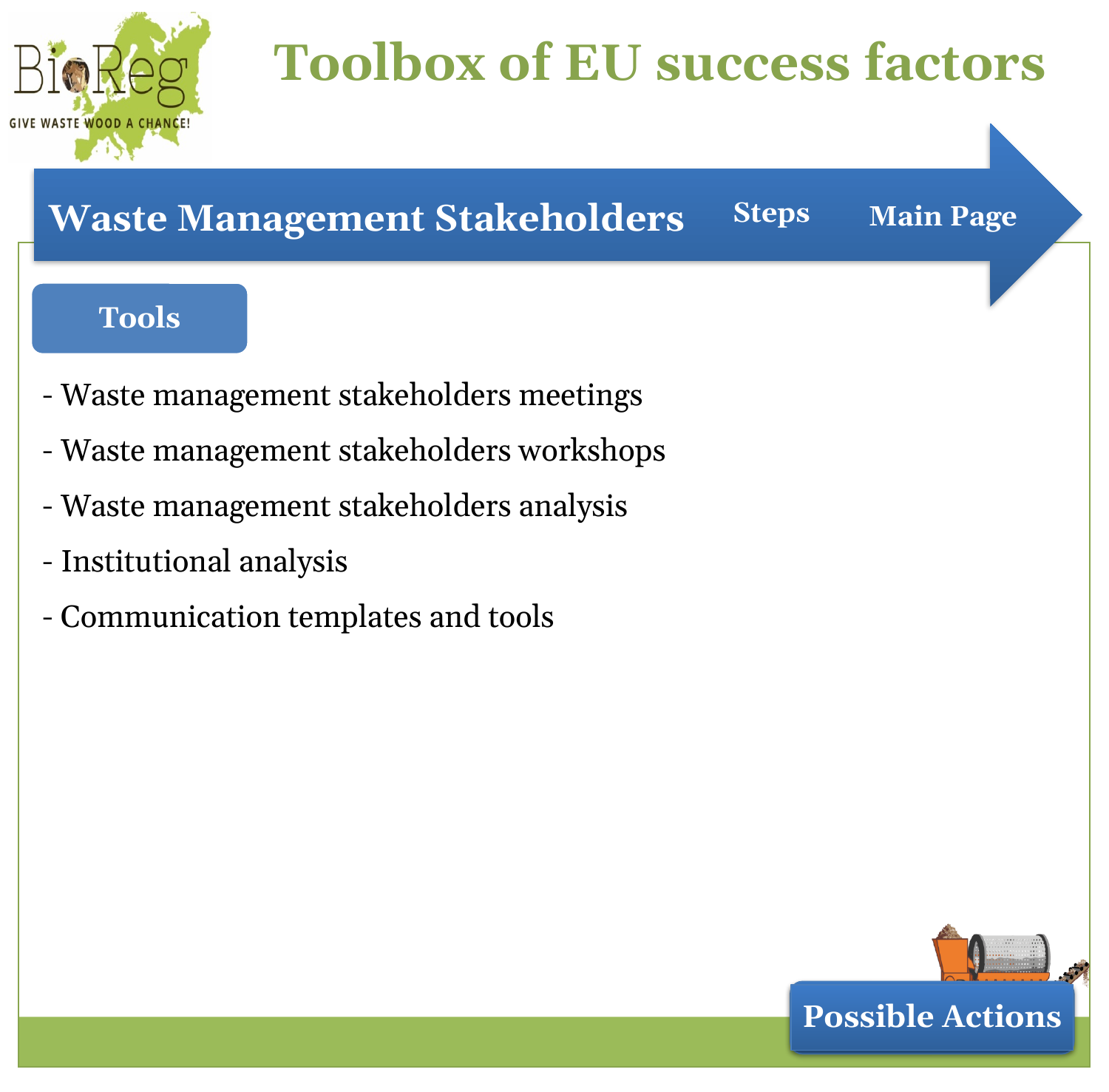

Waste Management Stakeholders

Steps

Main Page

Tools
- Waste management stakeholders meetings
- Waste management stakeholders workshops
- Waste management stakeholders analysis
- Institutional analysis
- Communication templates and tools

Possible Actions